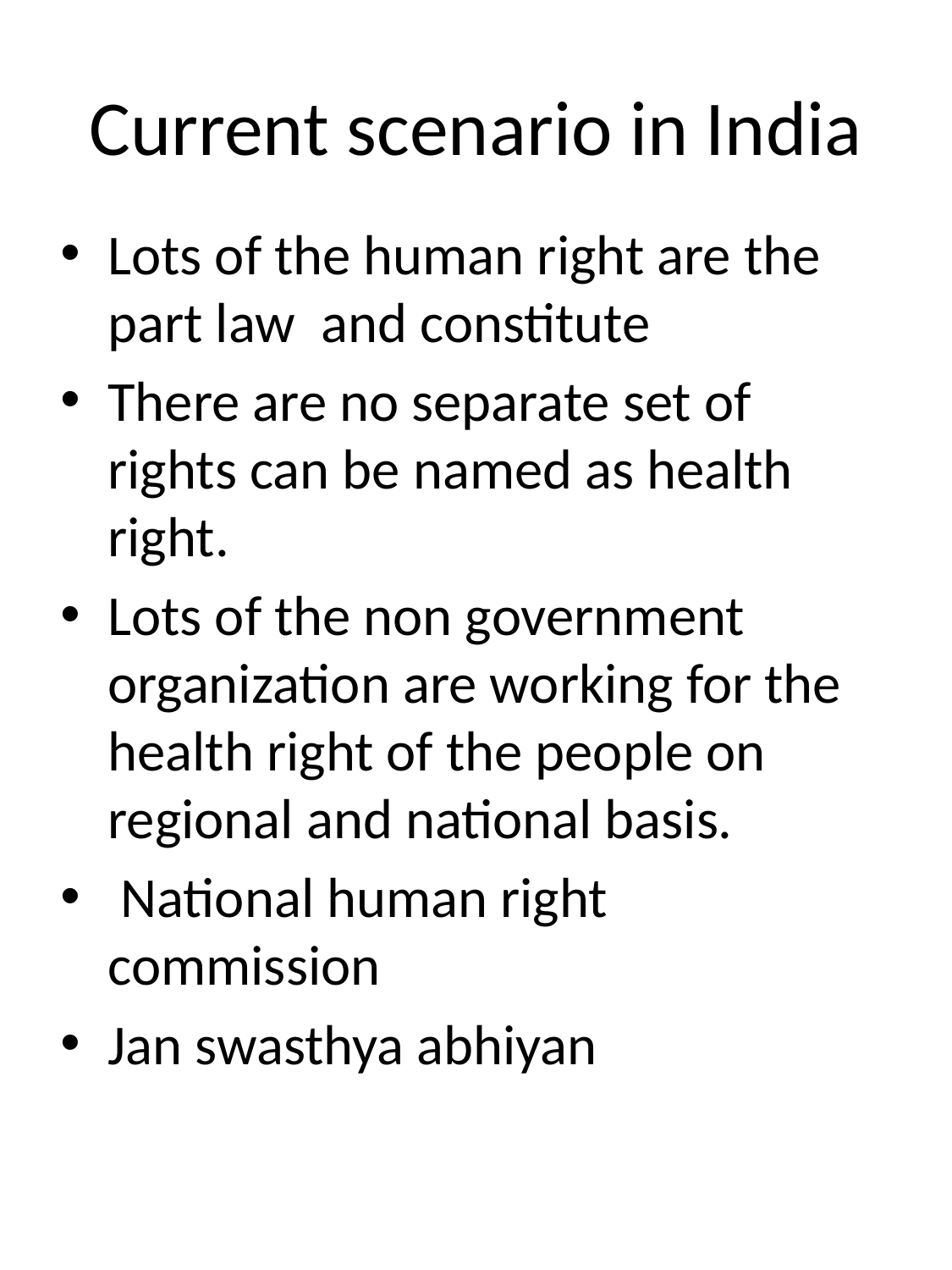

# Current scenario in India
Lots of the human right are the part law  and constitute
There are no separate set of rights can be named as health right.
Lots of the non government organization are working for the health right of the people on regional and national basis.
 National human right commission
Jan swasthya abhiyan